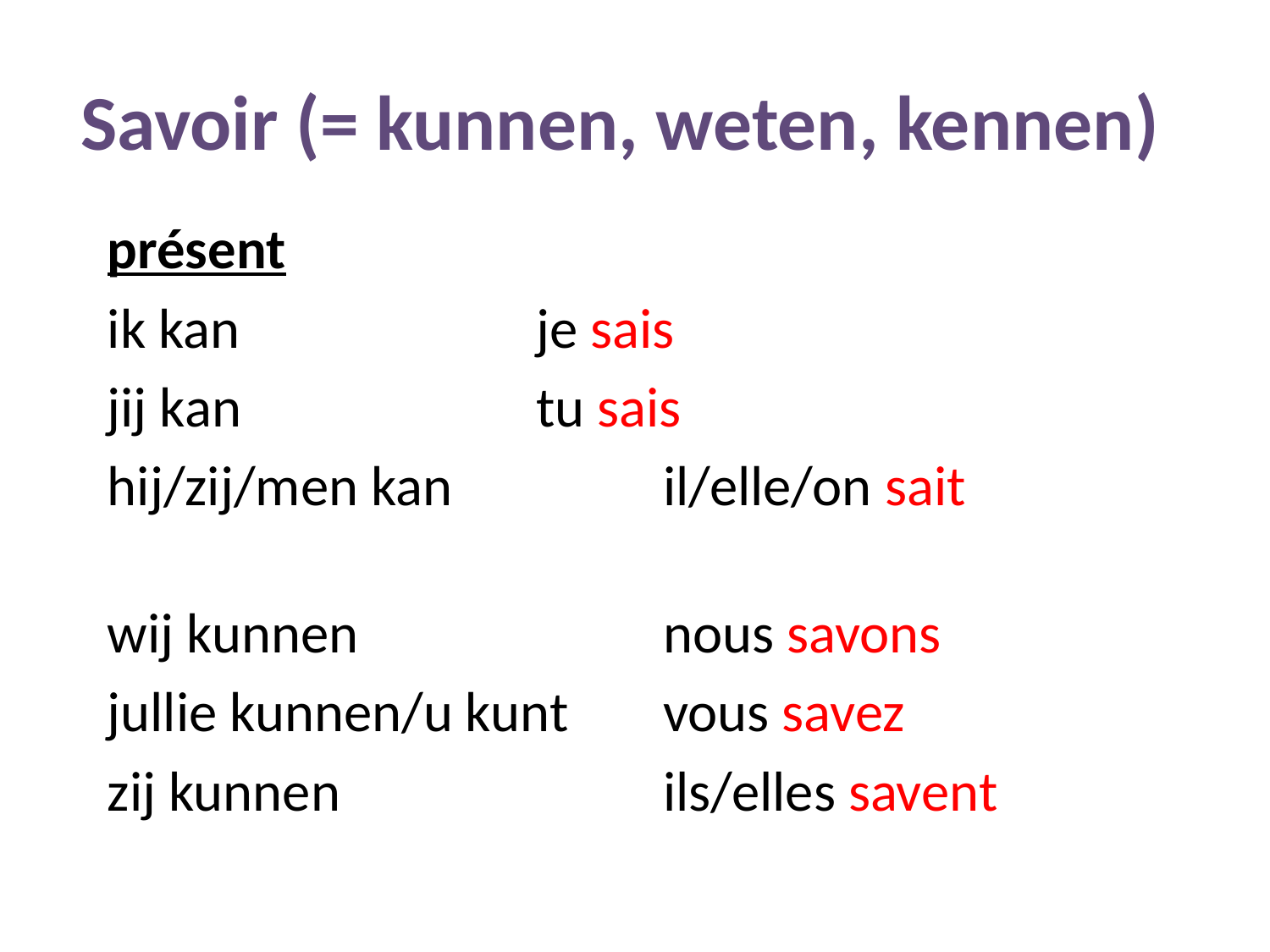

Savoir (= kunnen, weten, kennen)
présent
ik kan			je sais
jij kan			tu sais
hij/zij/men kan		il/elle/on sait
wij kunnen			nous savons
jullie kunnen/u kunt	vous savez
zij kunnen			ils/elles savent